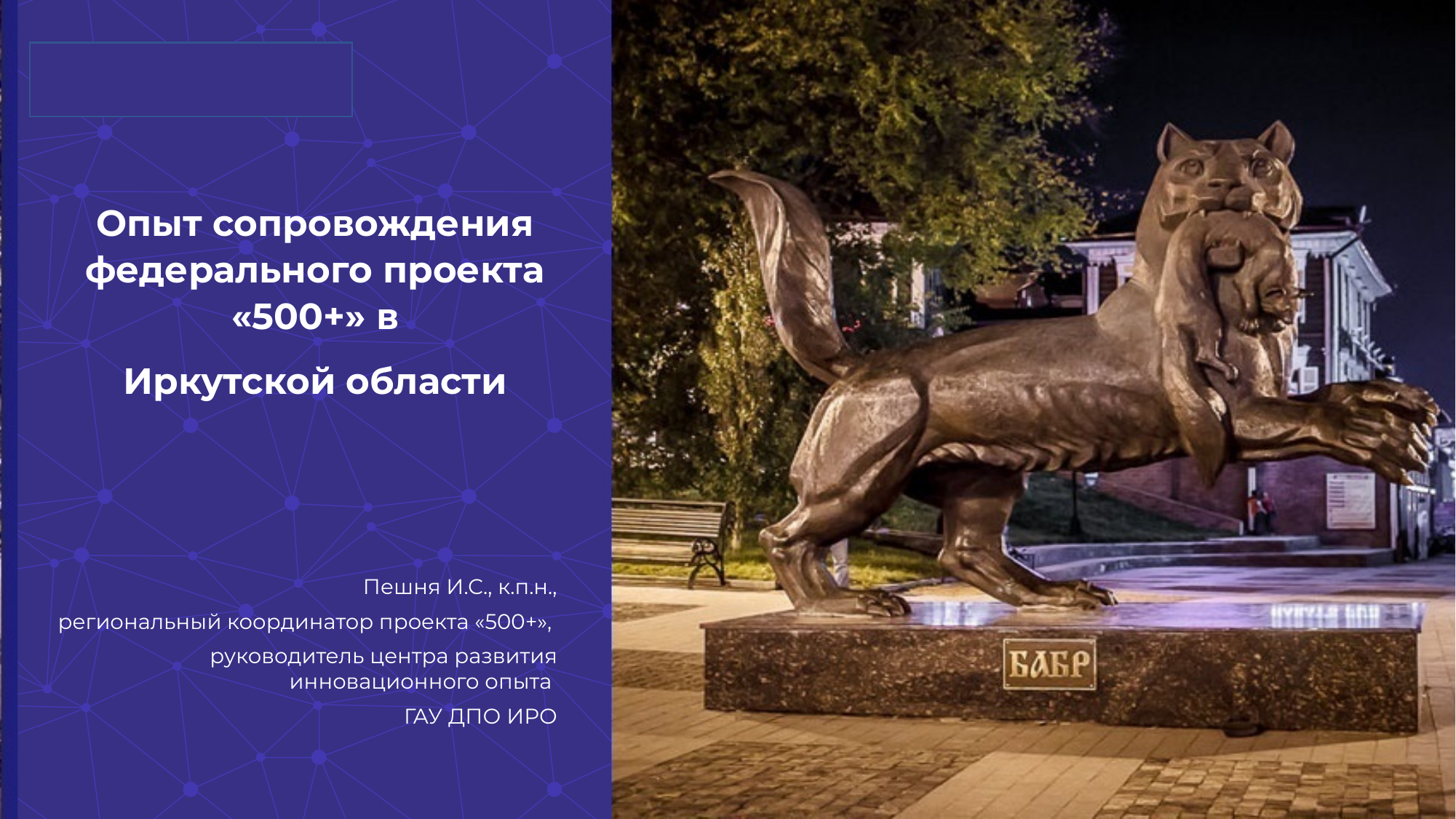

Опыт сопровождения федерального проекта «500+» в
Иркутской области
Пешня И.С., к.п.н.,
региональный координатор проекта «500+»,
руководитель центра развития инновационного опыта
ГАУ ДПО ИРО